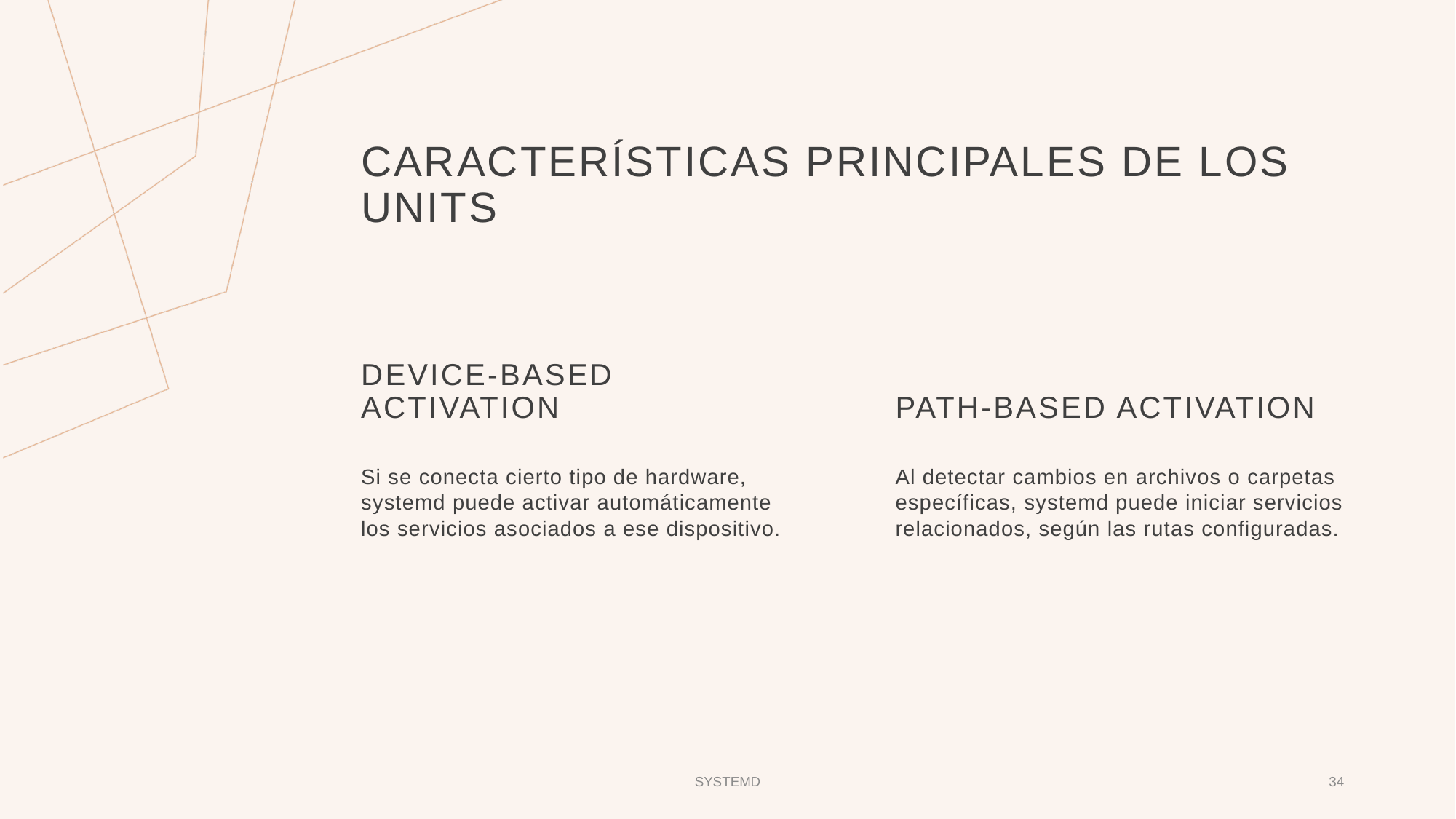

# Características principales de los units
DEVICE-BASED ACTIVATION
PATH-BASED ACTIVATION
Si se conecta cierto tipo de hardware, systemd puede activar automáticamente los servicios asociados a ese dispositivo.

Al detectar cambios en archivos o carpetas específicas, systemd puede iniciar servicios relacionados, según las rutas configuradas.
SYSTEMD
34